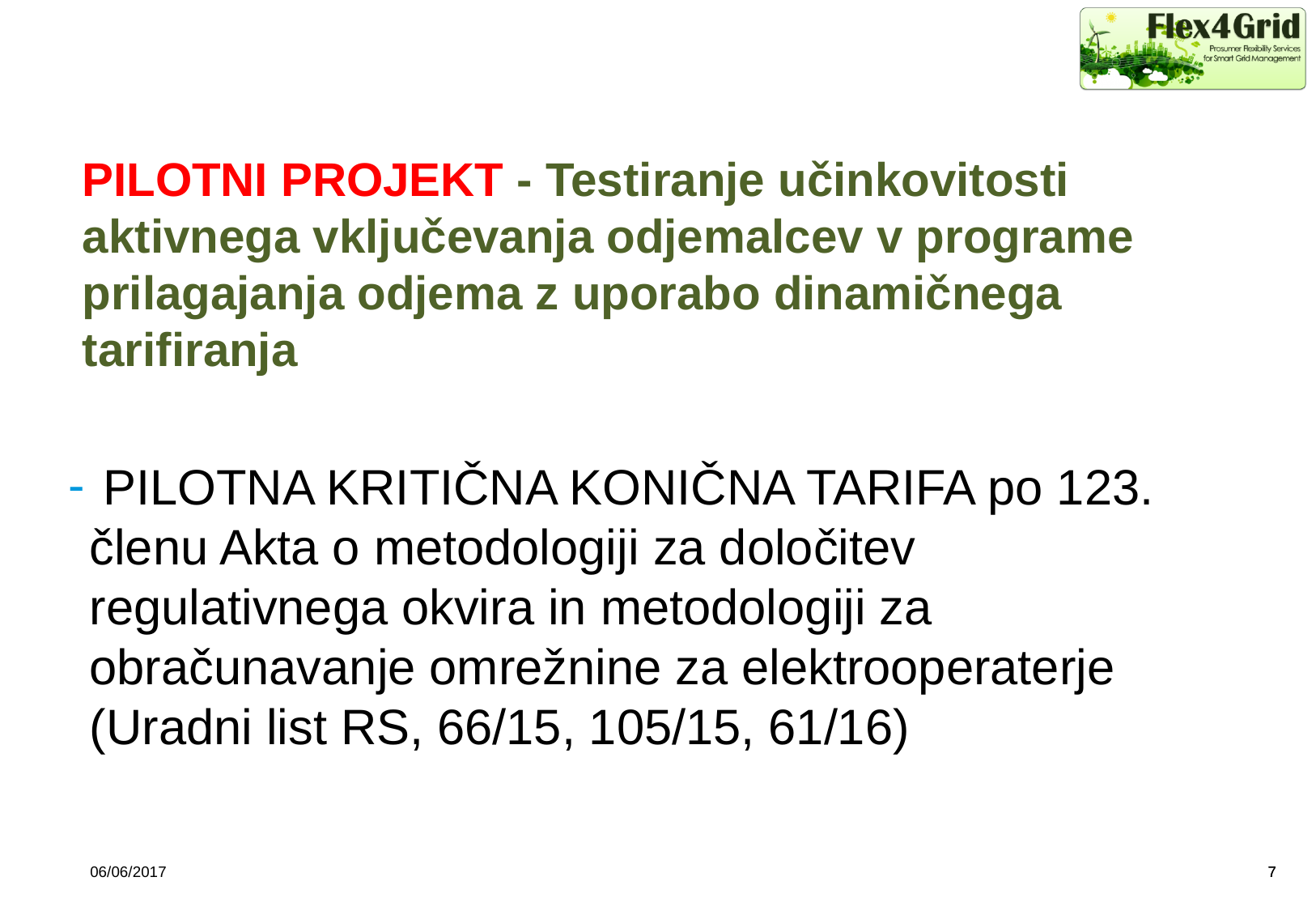

# PILOTNI PROJEKT - Testiranje učinkovitosti aktivnega vključevanja odjemalcev v programe prilagajanja odjema z uporabo dinamičnega tarifiranja
 PILOTNA KRITIČNA KONIČNA TARIFA po 123. členu Akta o metodologiji za določitev regulativnega okvira in metodologiji za obračunavanje omrežnine za elektrooperaterje (Uradni list RS, 66/15, 105/15, 61/16)